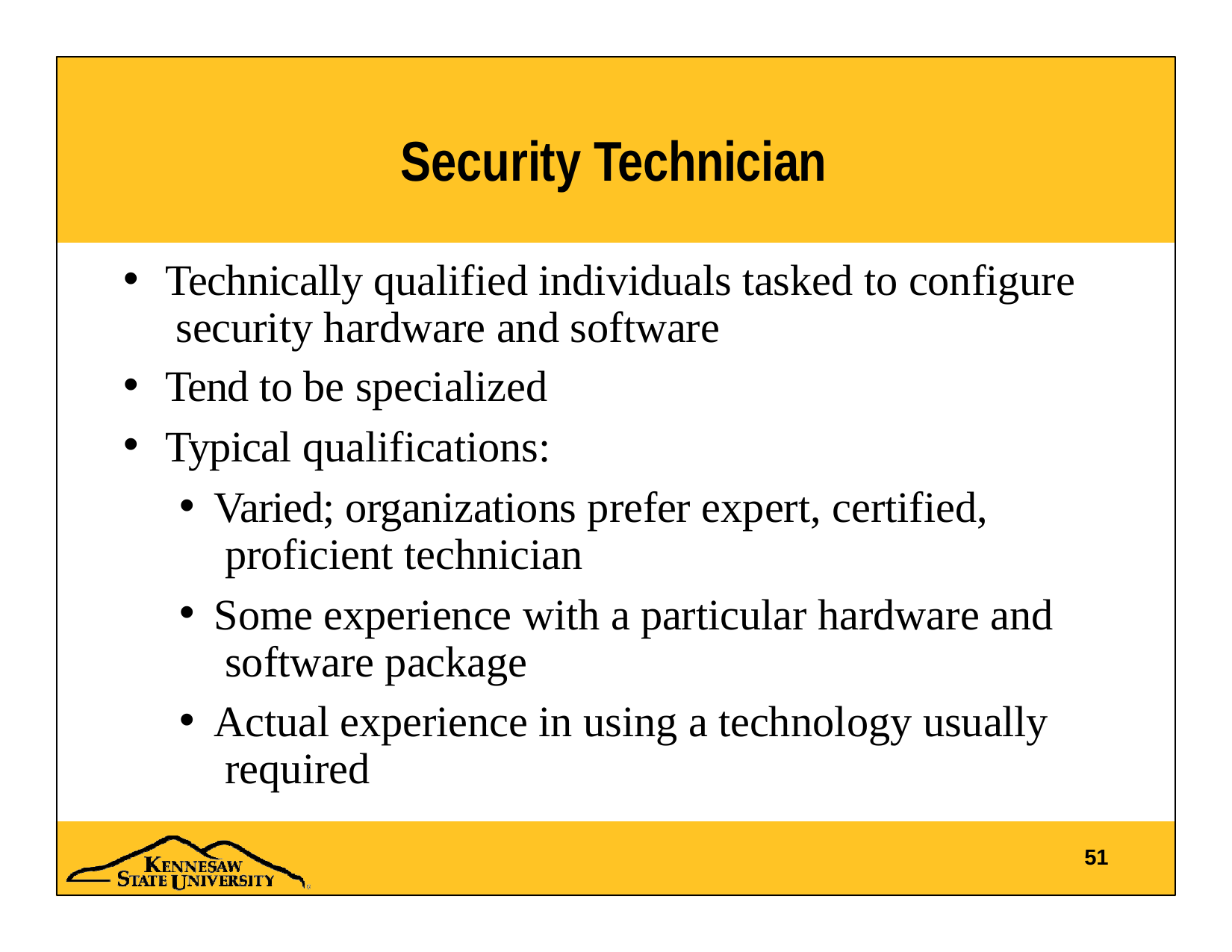

# Security Technician
Technically qualified individuals tasked to configure  security hardware and software
Tend to be specialized
Typical qualifications:
Varied; organizations prefer expert, certified,  proficient technician
Some experience with a particular hardware and  software package
Actual experience in using a technology usually  required

51